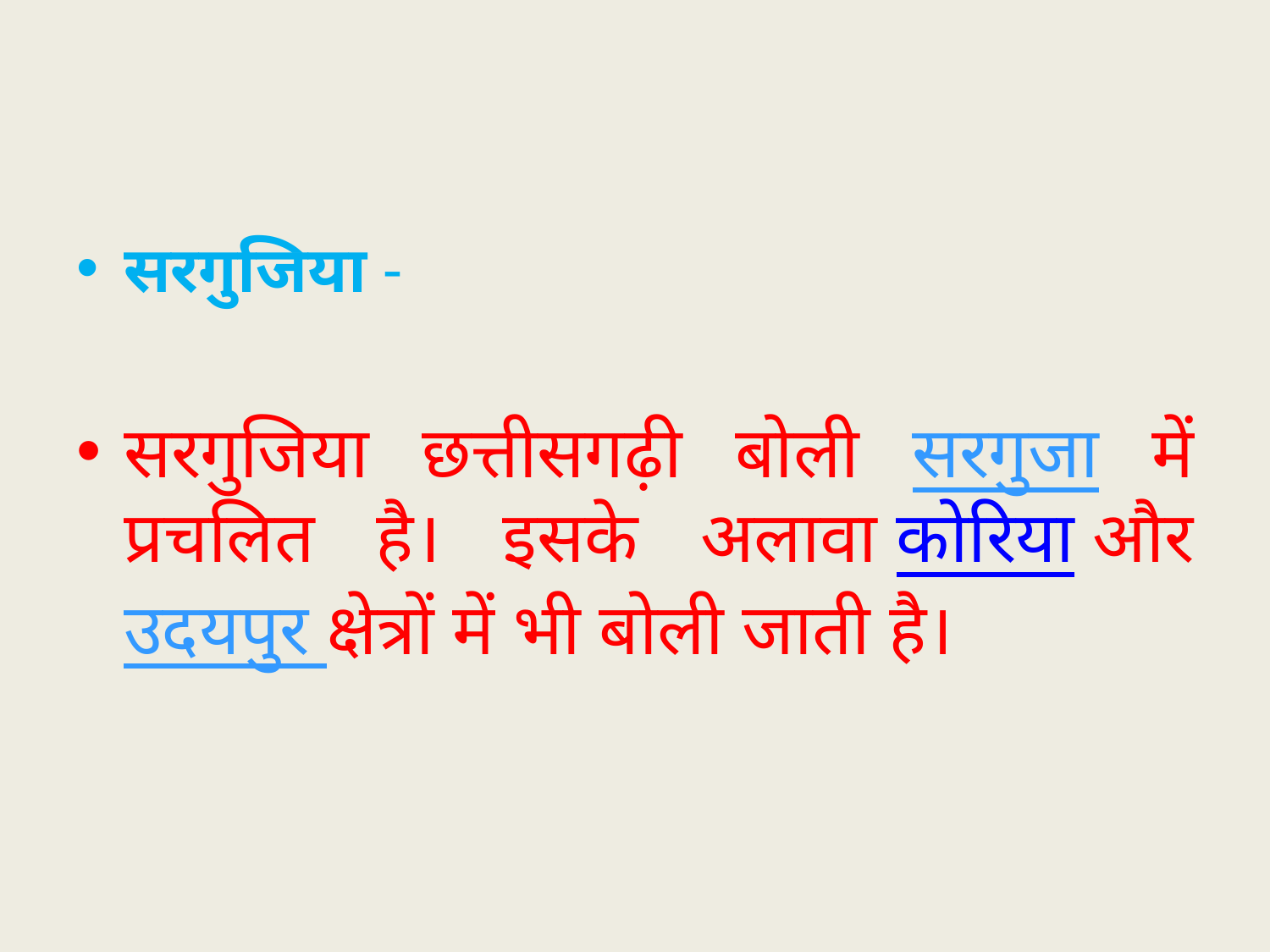

#
सरगुजिया -

सरगुजिया छत्तीसगढ़ी बोली सरगुजा में प्रचलित है। इसके अलावा कोरिया और उदयपुर क्षेत्रों में भी बोली जाती है।